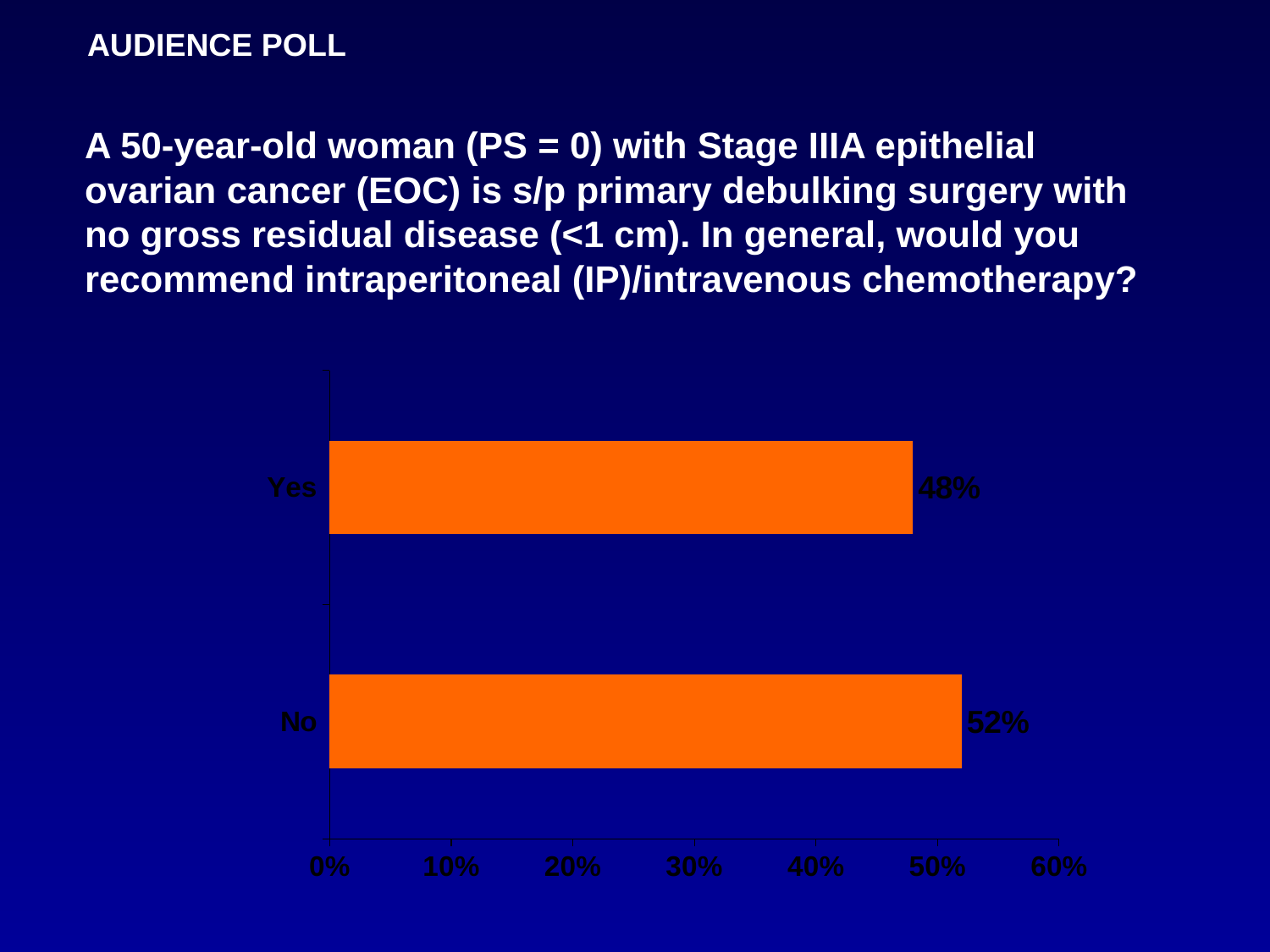

AUDIENCE POLL
A 50-year-old woman (PS = 0) with Stage IIIA epithelial ovarian cancer (EOC) is s/p primary debulking surgery with no gross residual disease (<1 cm). In general, would you recommend intraperitoneal (IP)/intravenous chemotherapy?

### Chart

| Category | Series 1 |
|---|---|
| No | 0.52 |
| Yes | 0.48 |